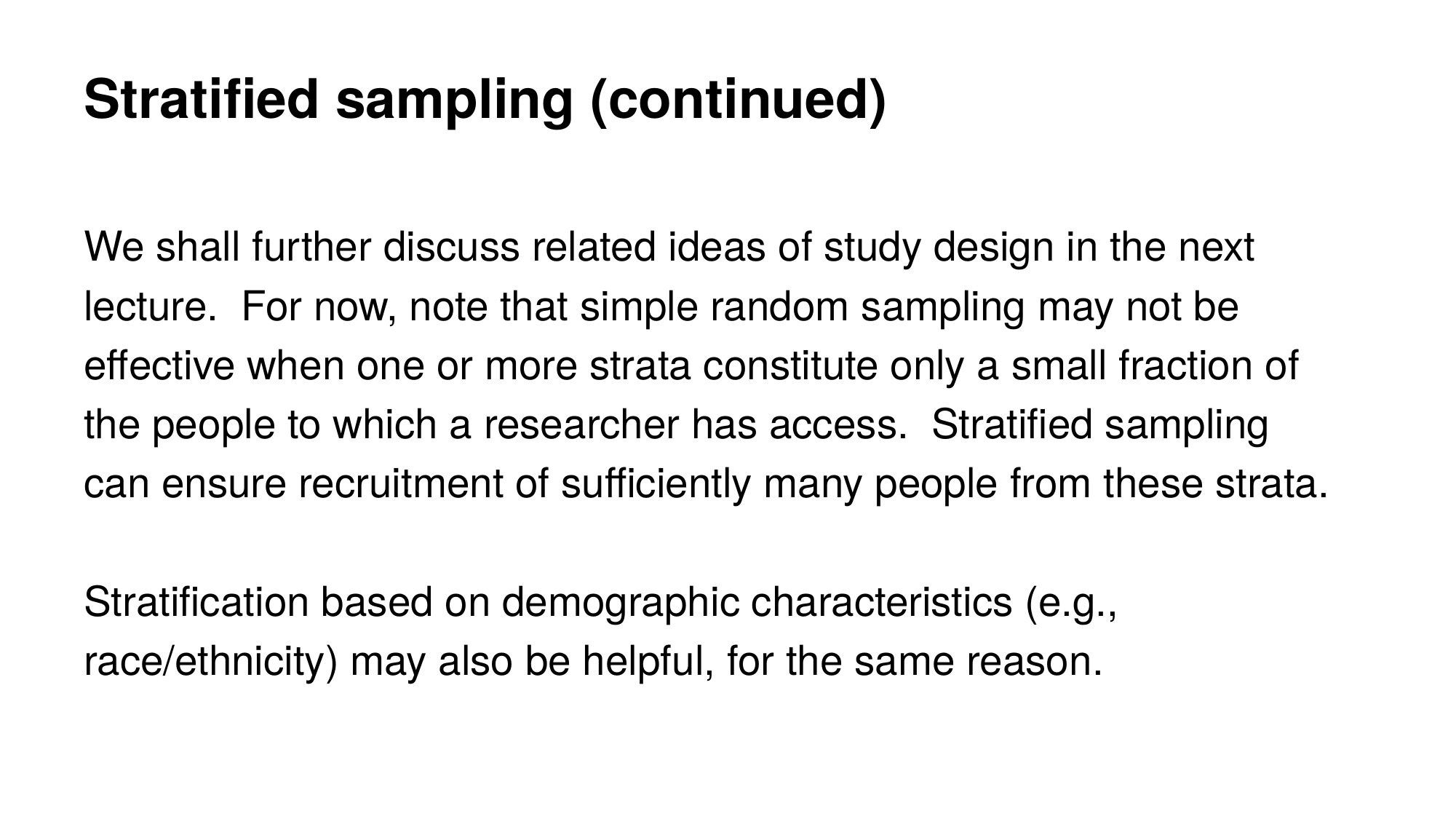

# Stratified sampling (continued)
We shall further discuss related ideas of study design in the next lecture.  For now, note that simple random sampling may not be effective when one or more strata constitute only a small fraction of the people to which a researcher has access.  Stratified sampling can ensure recruitment of sufficiently many people from these strata.

Stratification based on demographic characteristics (e.g., race/ethnicity) may also be helpful, for the same reason.